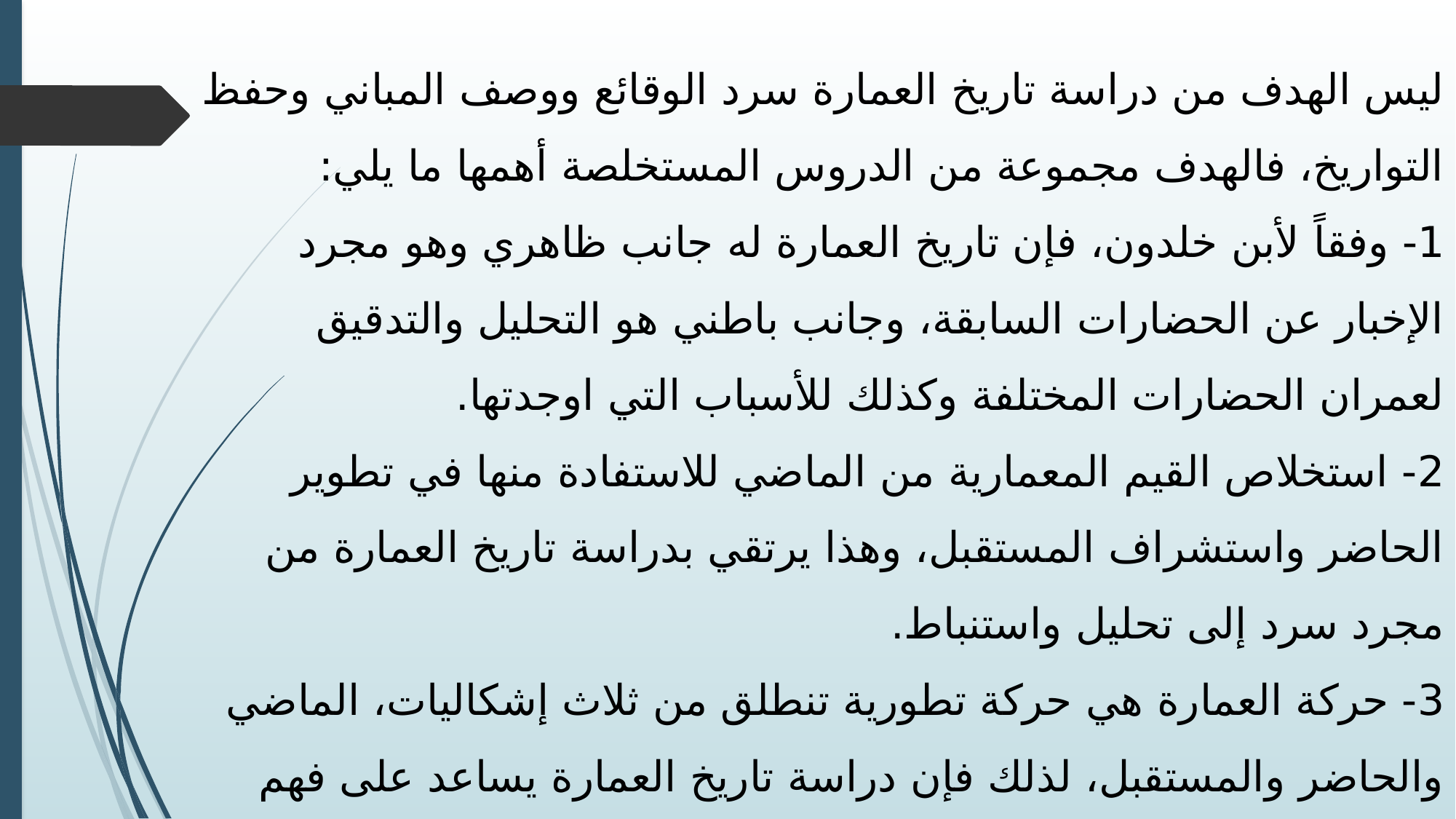

ليس الهدف من دراسة تاريخ العمارة سرد الوقائع ووصف المباني وحفظ التواريخ، فالهدف مجموعة من الدروس المستخلصة أهمها ما يلي:
1- وفقاً لأبن خلدون، فإن تاريخ العمارة له جانب ظاهري وهو مجرد الإخبار عن الحضارات السابقة، وجانب باطني هو التحليل والتدقيق لعمران الحضارات المختلفة وكذلك للأسباب التي اوجدتها.
2- استخلاص القيم المعمارية من الماضي للاستفادة منها في تطوير الحاضر واستشراف المستقبل، وهذا يرتقي بدراسة تاريخ العمارة من مجرد سرد إلى تحليل واستنباط.
3- حركة العمارة هي حركة تطورية تنطلق من ثلاث إشكاليات، الماضي والحاضر والمستقبل، لذلك فإن دراسة تاريخ العمارة يساعد على فهم حركة التطور وفهم أبعادها للعمل في الحاضر والاستعداد للمستقبل.